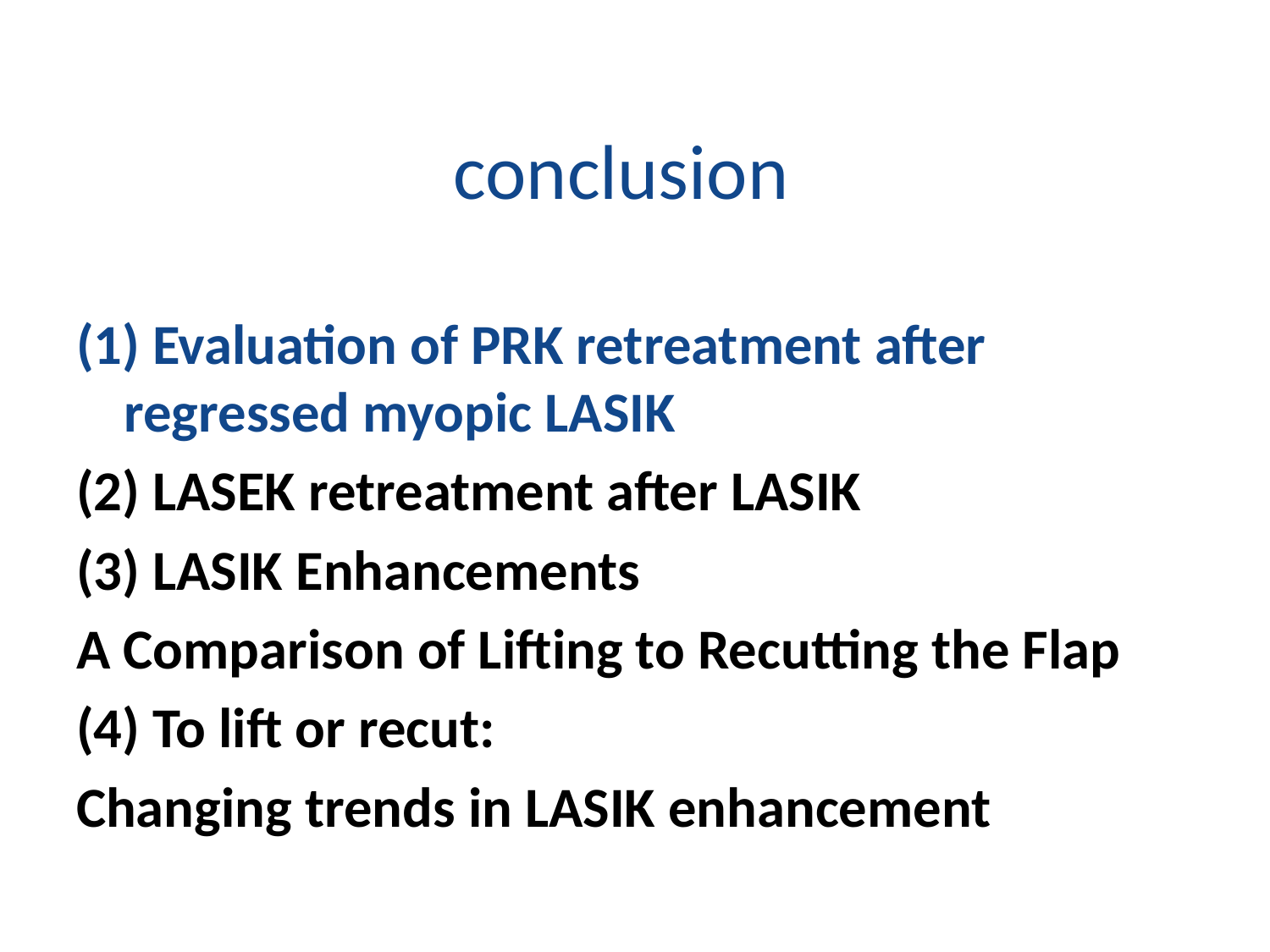

# conclusion

(1) Evaluation of PRK retreatment after regressed myopic LASIK
(2) LASEK retreatment after LASIK
(3) LASIK Enhancements
A Comparison of Lifting to Recutting the Flap
(4) To lift or recut:
Changing trends in LASIK enhancement